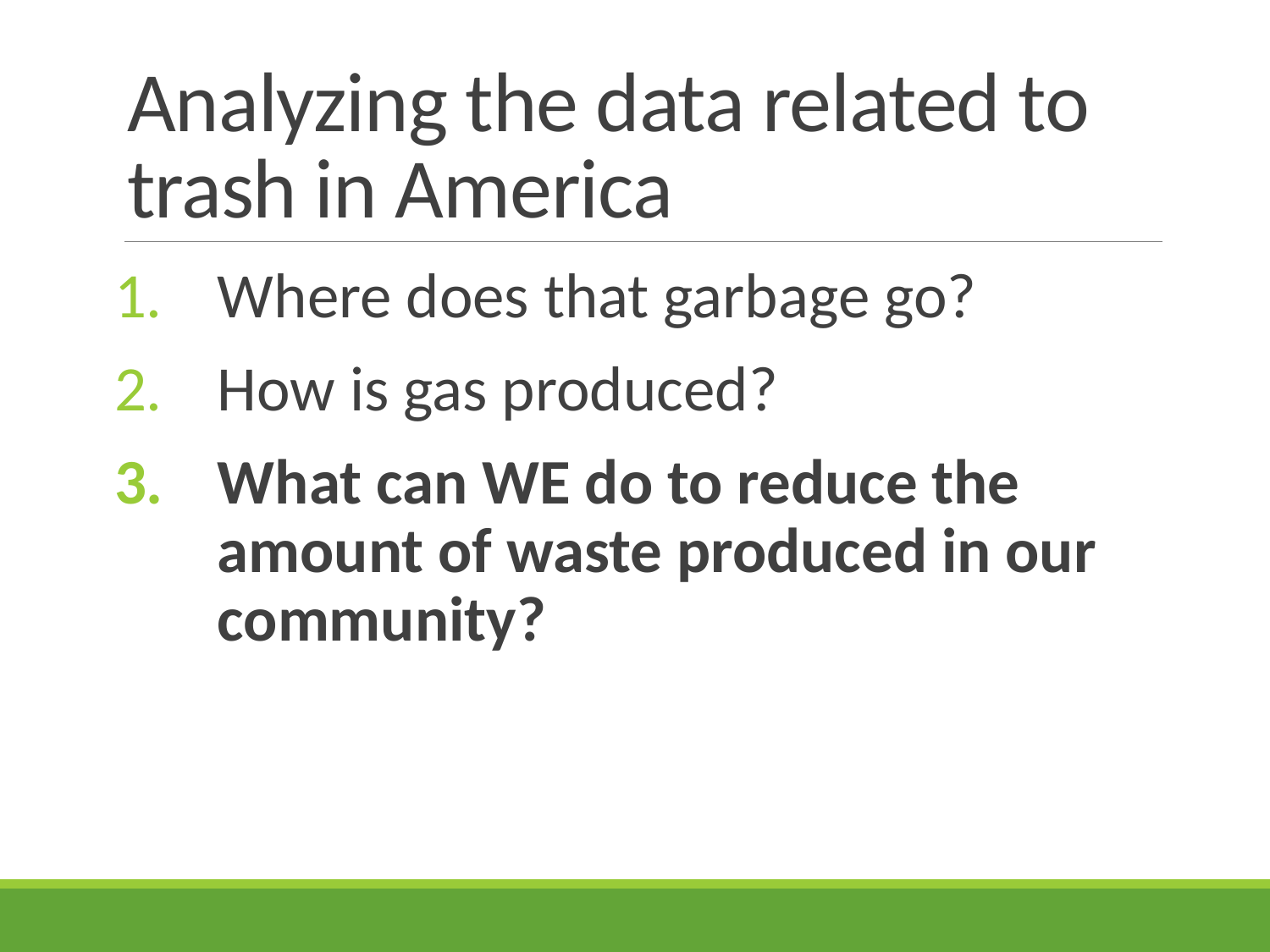

# Analyzing the data related to trash in America
Where does that garbage go?
How is gas produced?
What can WE do to reduce the amount of waste produced in our community?